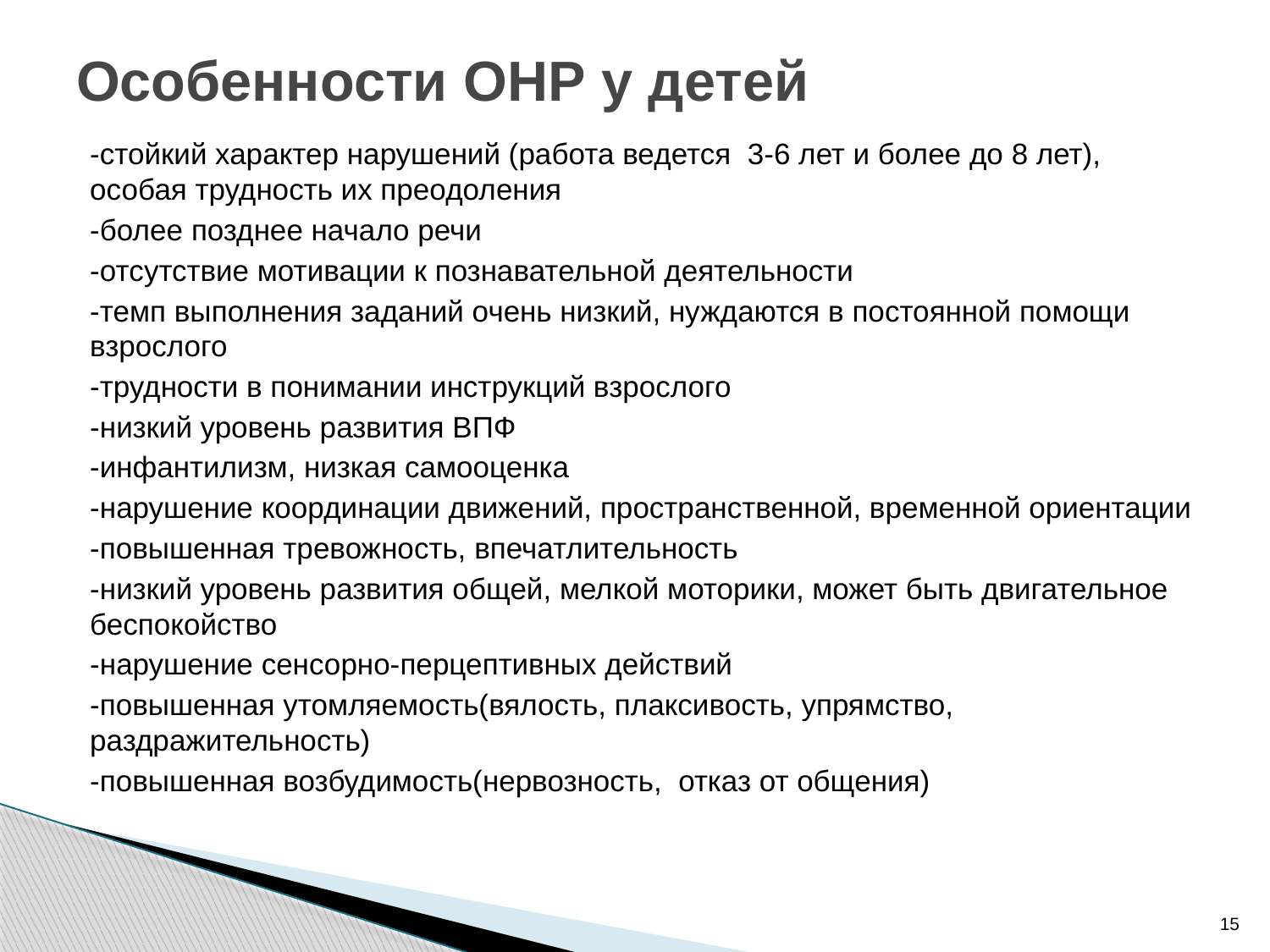

# Особенности ОНР у детей
-стойкий характер нарушений (работа ведется  3-6 лет и более до 8 лет),  особая трудность их преодоления
-более позднее начало речи
-отсутствие мотивации к познавательной деятельности
-темп выполнения заданий очень низкий, нуждаются в постоянной помощи взрослого
-трудности в понимании инструкций взрослого
-низкий уровень развития ВПФ
-инфантилизм, низкая самооценка
-нарушение координации движений, пространственной, временной ориентации
-повышенная тревожность, впечатлительность
-низкий уровень развития общей, мелкой моторики, может быть двигательное беспокойство
-нарушение сенсорно-перцептивных действий
-повышенная утомляемость(вялость, плаксивость, упрямство, раздражительность)
-повышенная возбудимость(нервозность,  отказ от общения)

15